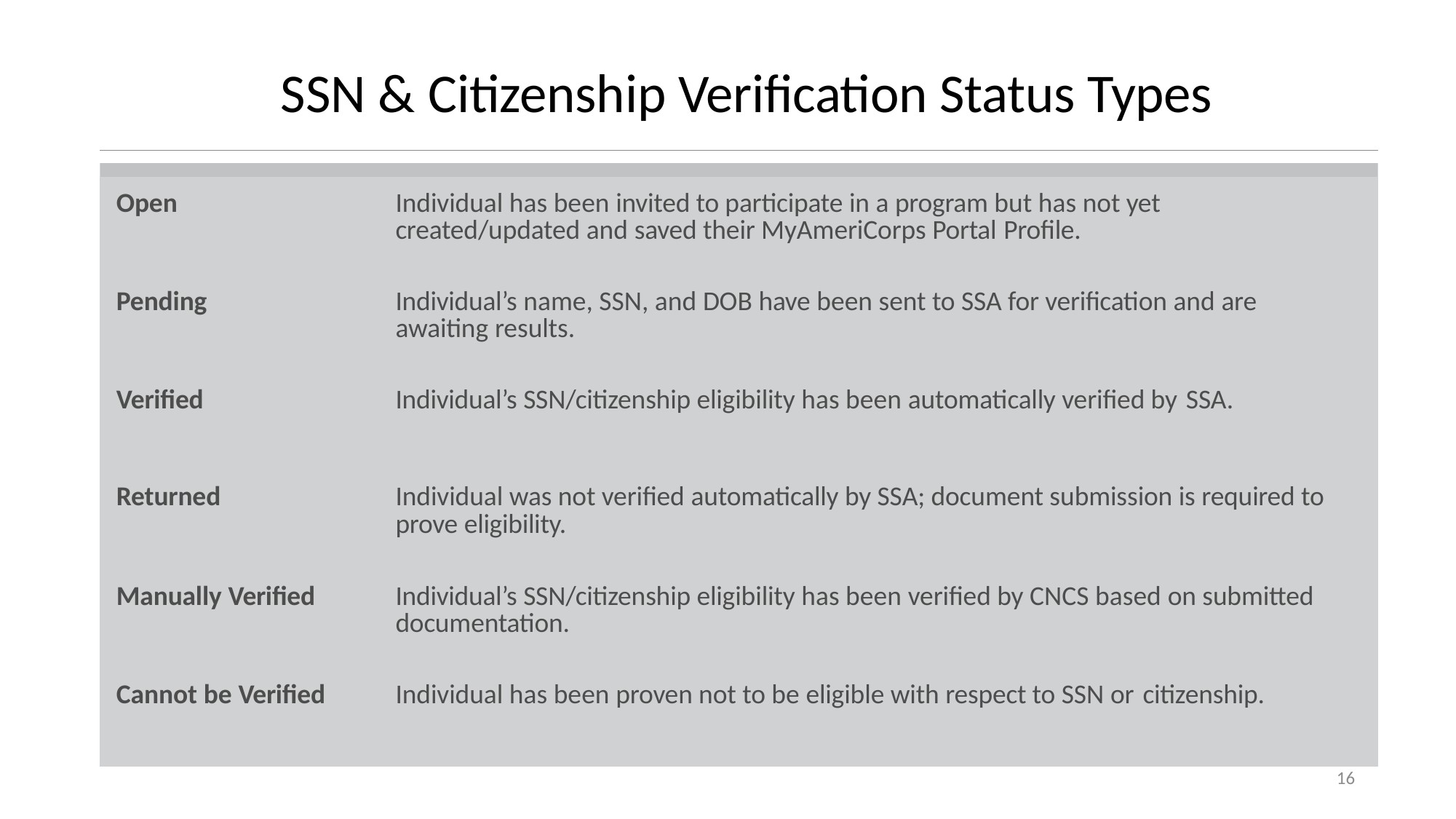

# SSN & Citizenship Verification Status Types
|  |  |
| --- | --- |
| Open | Individual has been invited to participate in a program but has not yet created/updated and saved their MyAmeriCorps Portal Profile. |
| Pending | Individual’s name, SSN, and DOB have been sent to SSA for verification and are awaiting results. |
| Verified | Individual’s SSN/citizenship eligibility has been automatically verified by SSA. |
| Returned | Individual was not verified automatically by SSA; document submission is required to prove eligibility. |
| Manually Verified | Individual’s SSN/citizenship eligibility has been verified by CNCS based on submitted documentation. |
| Cannot be Verified | Individual has been proven not to be eligible with respect to SSN or citizenship. |

16